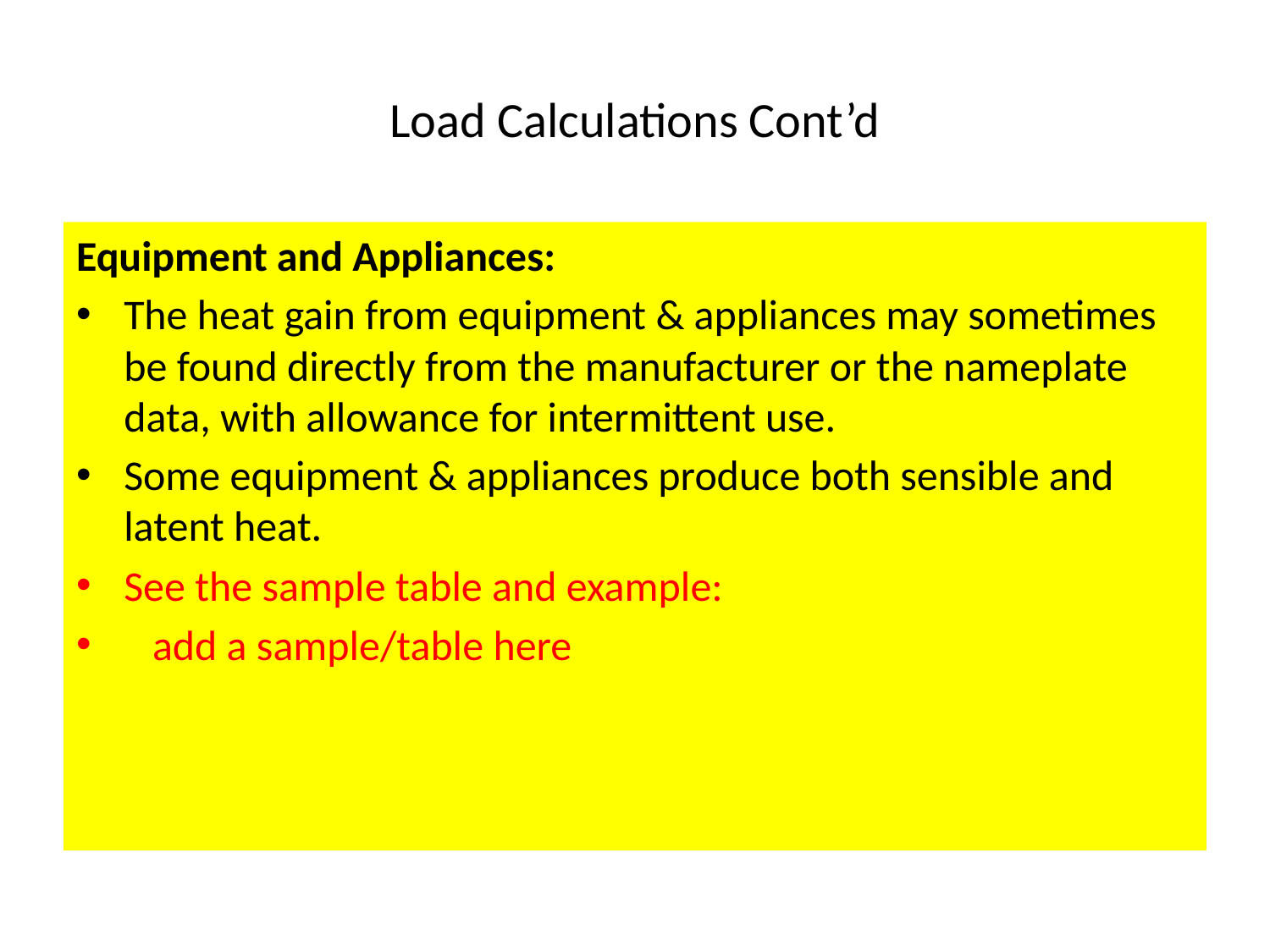

# Load Calculations Cont’d
Equipment and Appliances:
The heat gain from equipment & appliances may sometimes be found directly from the manufacturer or the nameplate data, with allowance for intermittent use.
Some equipment & appliances produce both sensible and latent heat.
See the sample table and example:
   add a sample/table here